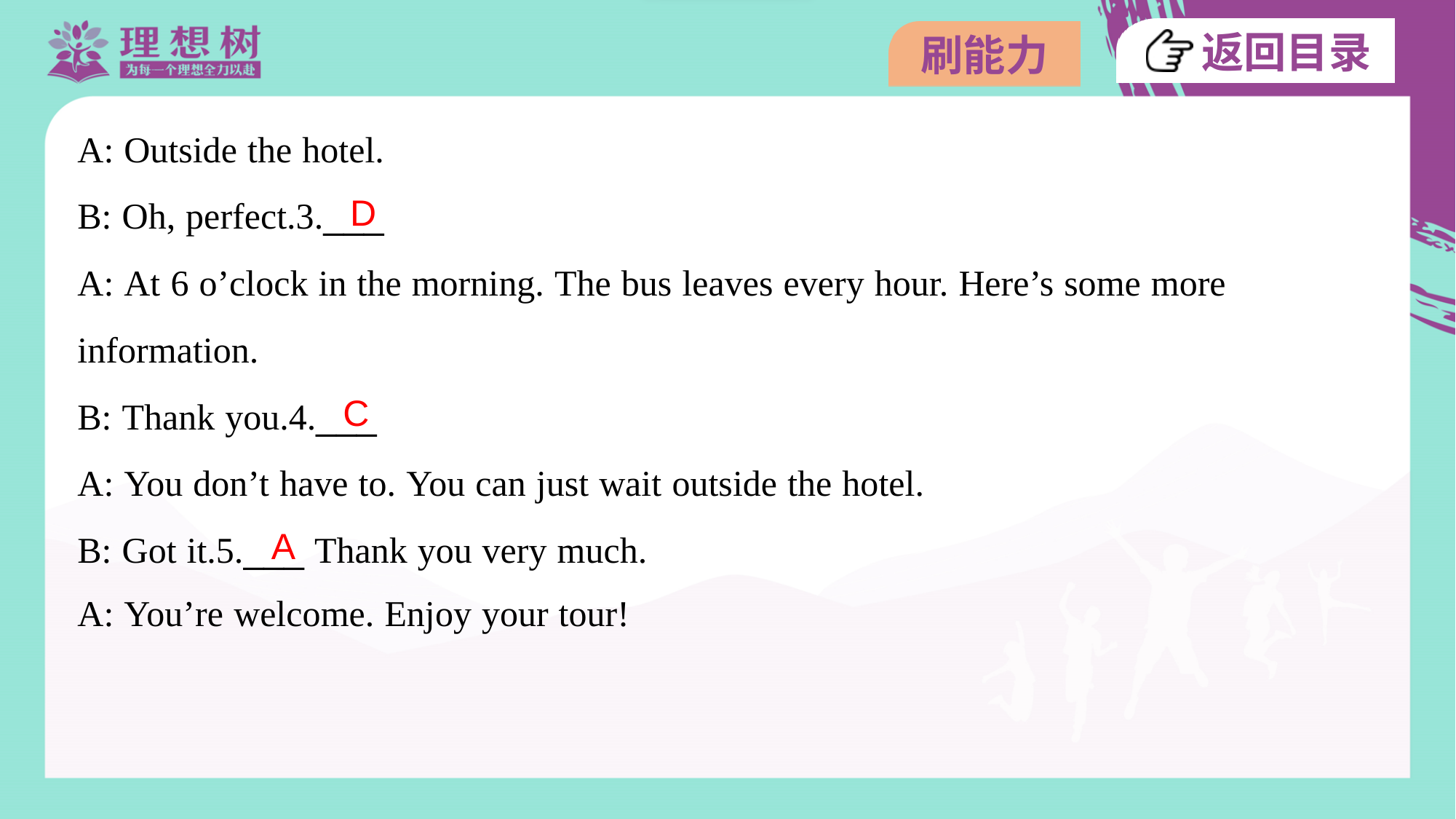

A: Outside the hotel.
B: Oh, perfect.3.___
A: At 6 o’clock in the morning. The bus leaves every hour. Here’s some more
information.
B: Thank you.4.___
A: You don’t have to. You can just wait outside the hotel.
B: Got it.5.___ Thank you very much.
A: You’re welcome. Enjoy your tour!#7
D
C
A